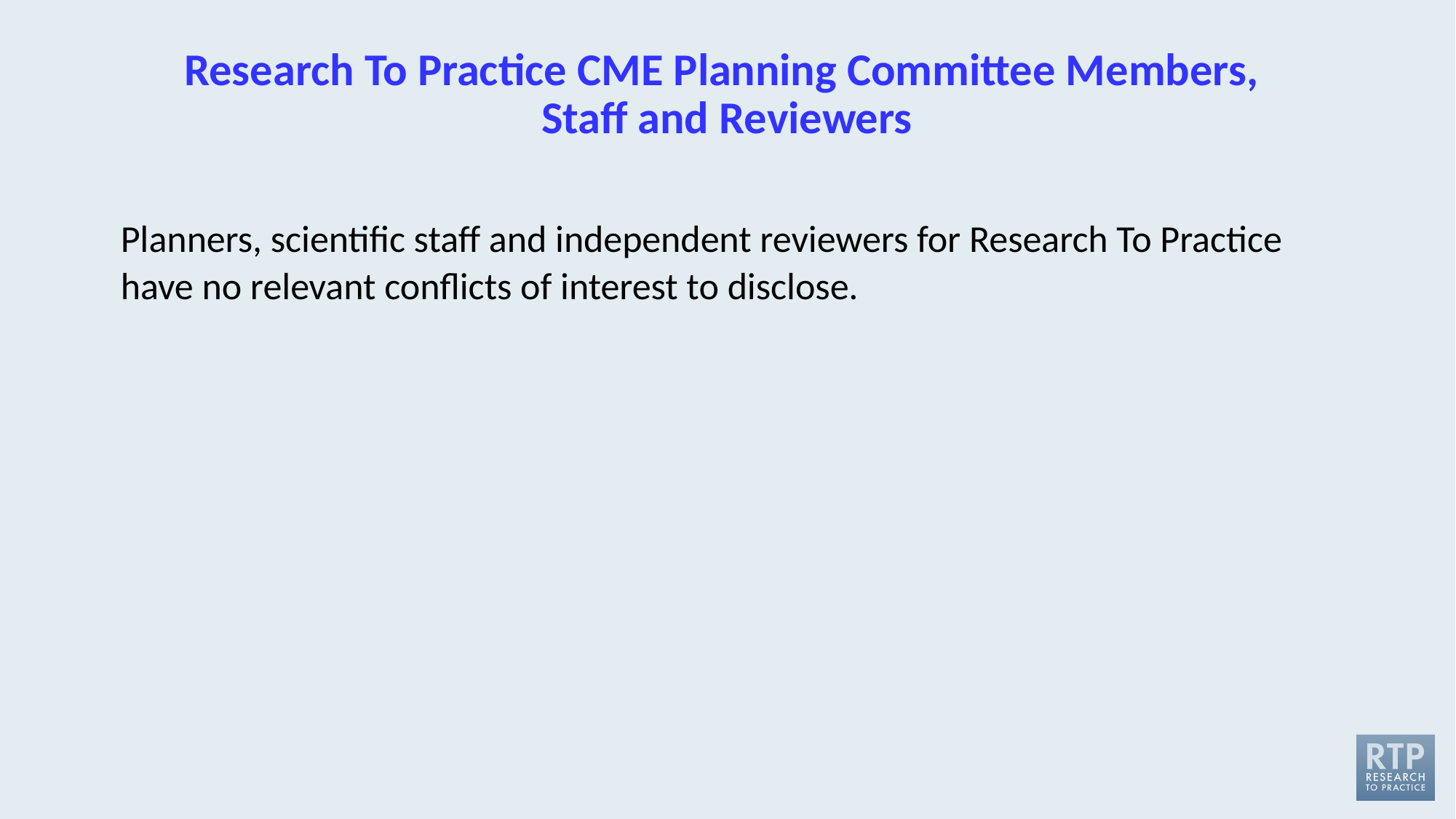

# Research To Practice CME Planning Committee Members, Staff and Reviewers
Planners, scientific staff and independent reviewers for Research To Practice have no relevant conflicts of interest to disclose.